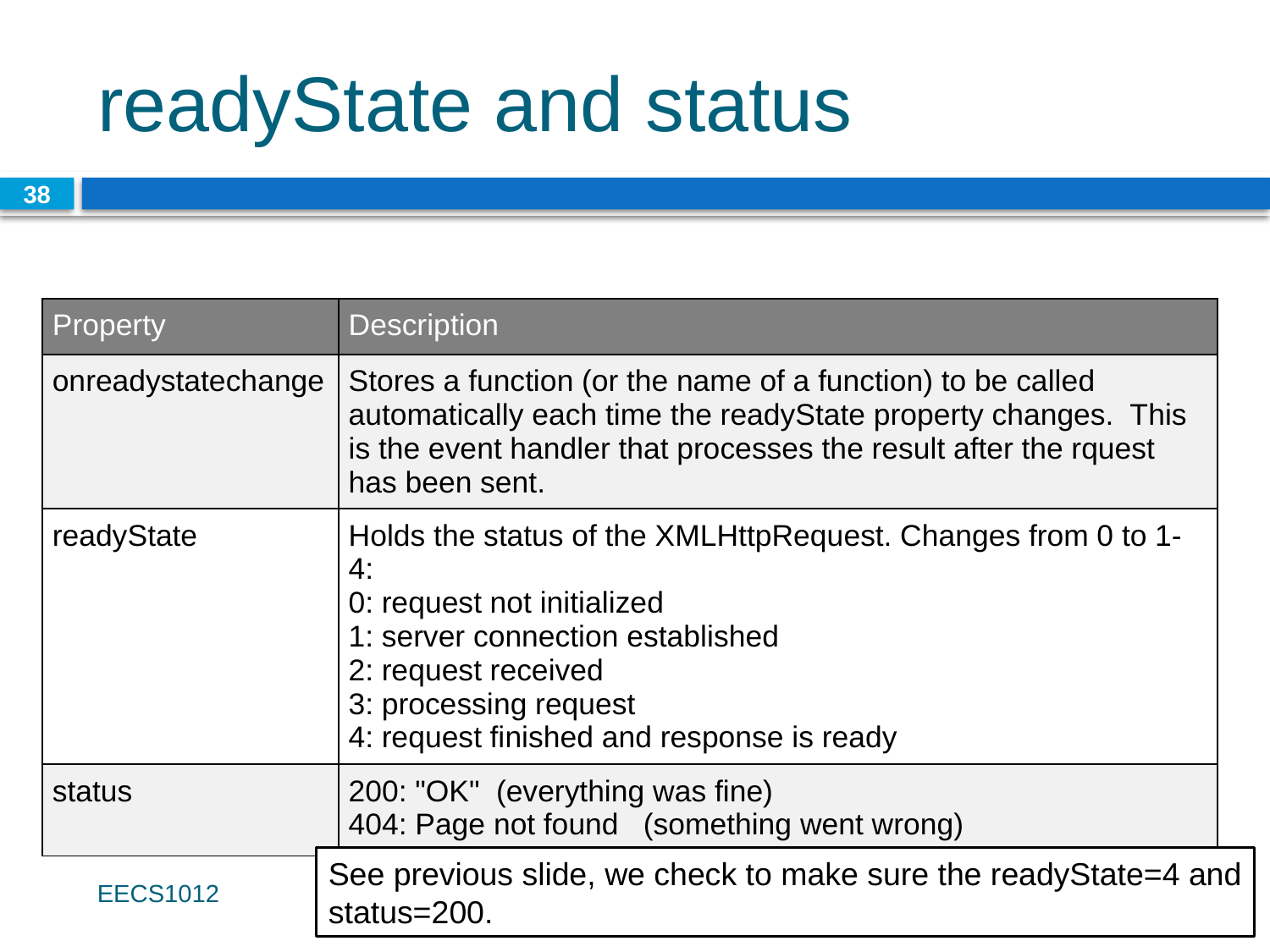

# readyState and status
38
| Property | Description |
| --- | --- |
| onreadystatechange | Stores a function (or the name of a function) to be called automatically each time the readyState property changes. This is the event handler that processes the result after the rquest has been sent. |
| readyState | Holds the status of the XMLHttpRequest. Changes from 0 to 1-4:  0: request not initialized  1: server connection established 2: request received  3: processing request  4: request finished and response is ready |
| status | 200: "OK" (everything was fine) 404: Page not found (something went wrong) |
See previous slide, we check to make sure the readyState=4 and
status=200.
EECS1012